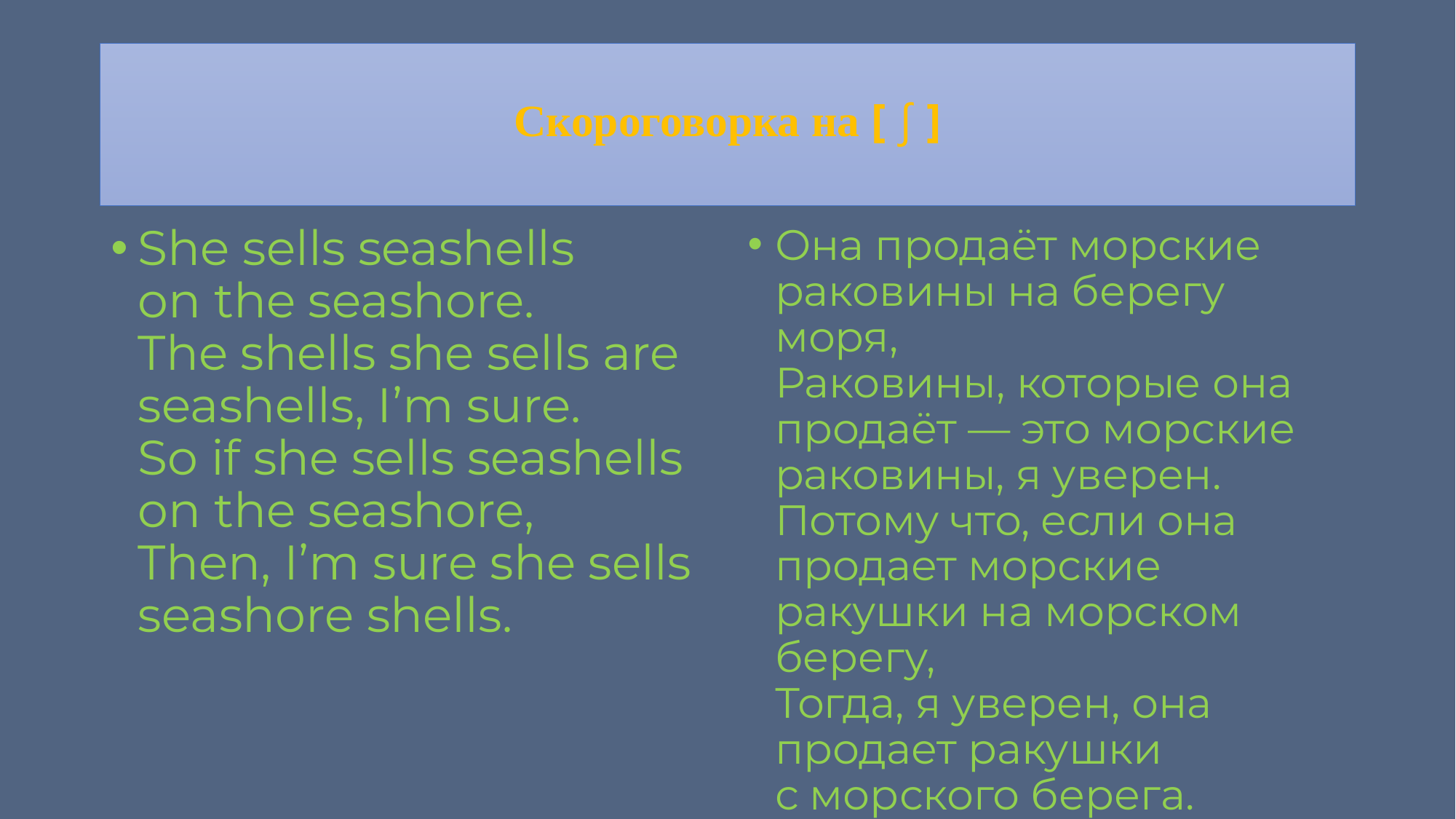

# Скороговорка на [ ∫ ]
She sells seashells on the seashore.
The shells she sells are seashells, I’m sure.
So if she sells seashells on the seashore,
Then, I’m sure she sells seashore shells.
Она продаёт морские раковины на берегу моря,
Раковины, которые она продаёт — это морские раковины, я уверен.
Потому что, если она продает морские ракушки на морском берегу,
Тогда, я уверен, она продает ракушки с морского берега.